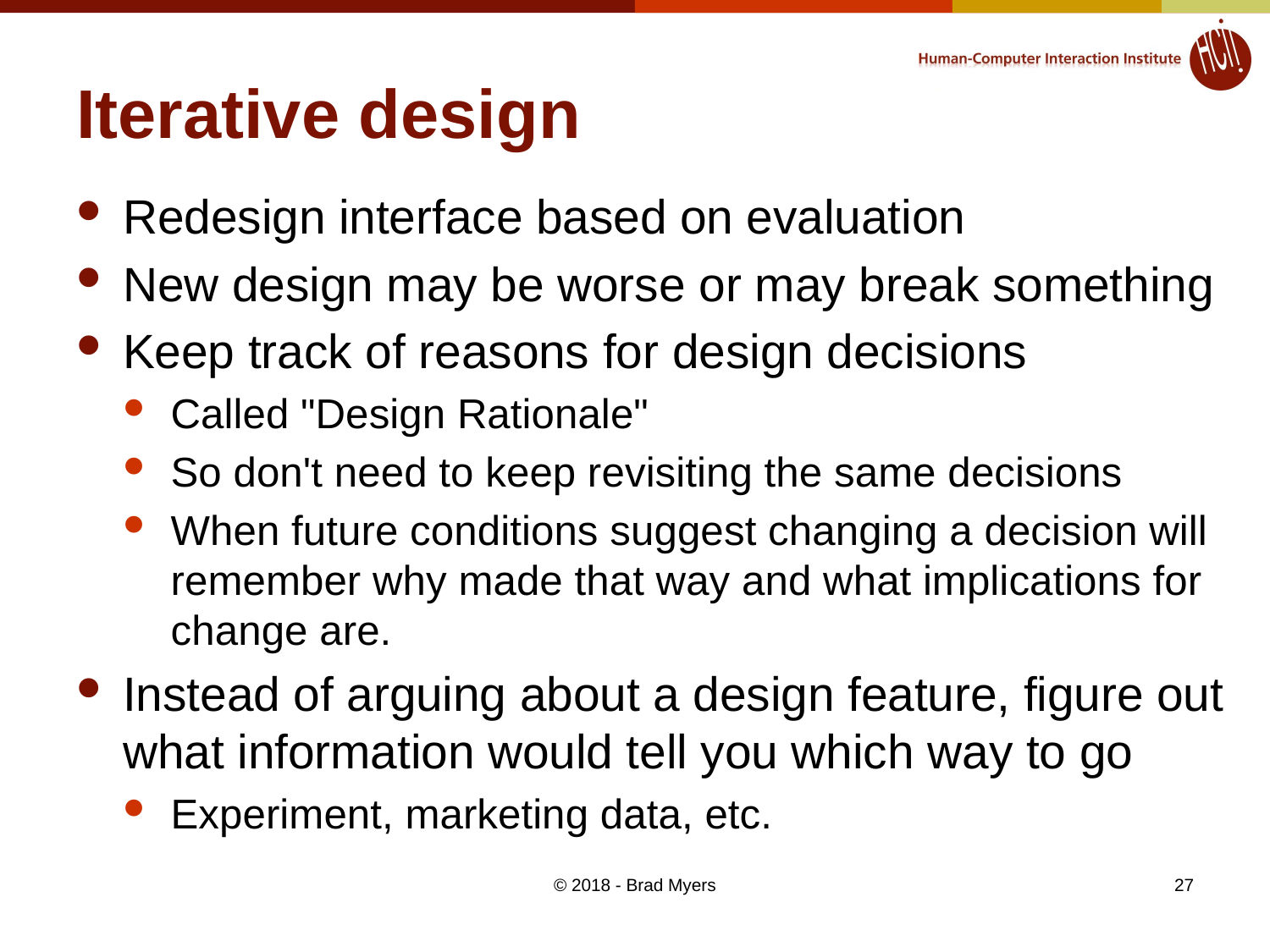

# Iterative design
Redesign interface based on evaluation
New design may be worse or may break something
Keep track of reasons for design decisions
Called "Design Rationale"
So don't need to keep revisiting the same decisions
When future conditions suggest changing a decision will remember why made that way and what implications for change are.
Instead of arguing about a design feature, figure out what information would tell you which way to go
Experiment, marketing data, etc.
© 2018 - Brad Myers
27